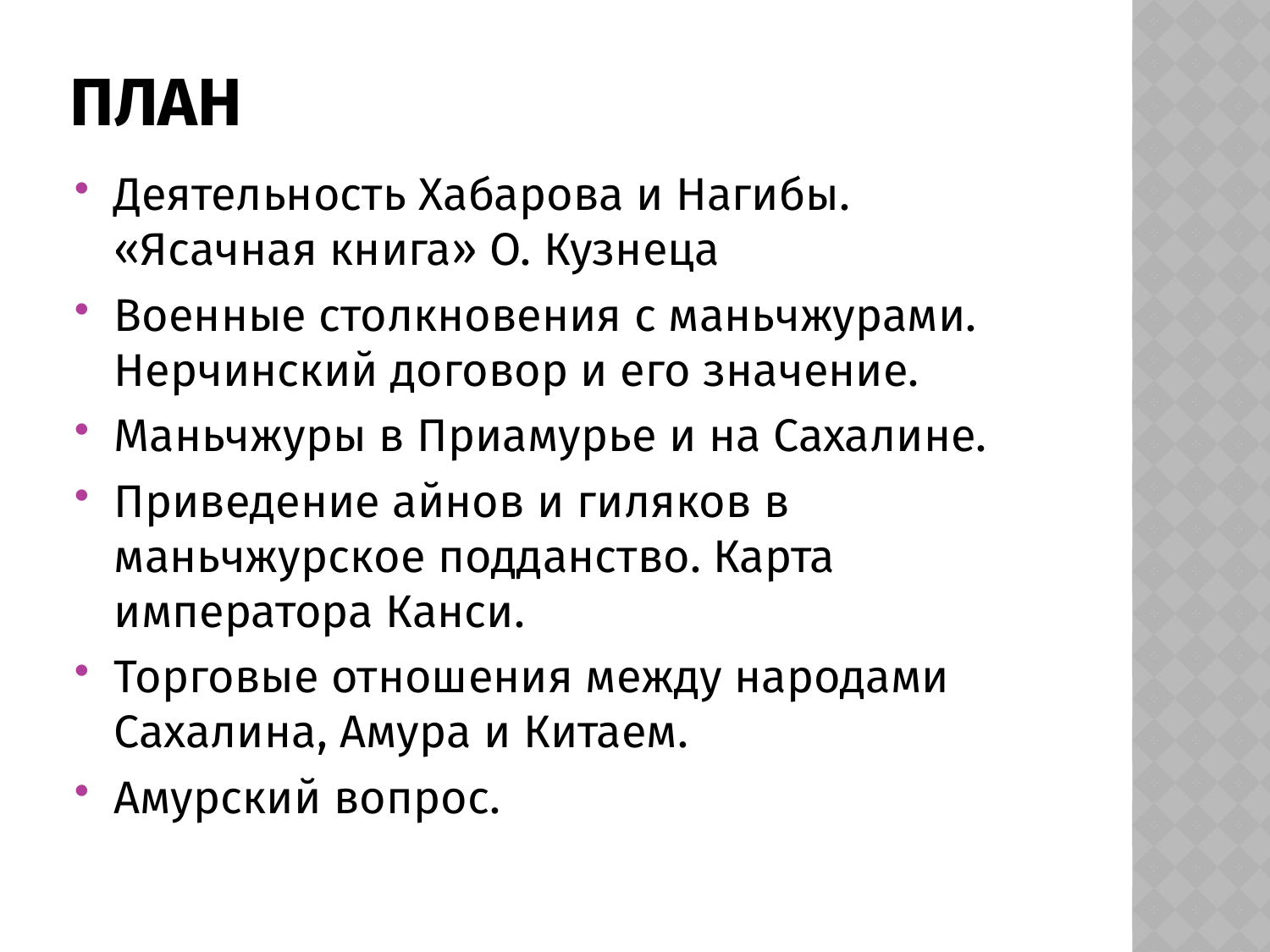

# План
Деятельность Хабарова и Нагибы. «Ясачная книга» О. Кузнеца
Военные столкновения с маньчжурами. Нерчинский договор и его значение.
Маньчжуры в Приамурье и на Сахалине.
Приведение айнов и гиляков в маньчжурское подданство. Карта императора Канси.
Торговые отношения между народами Сахалина, Амура и Китаем.
Амурский вопрос.